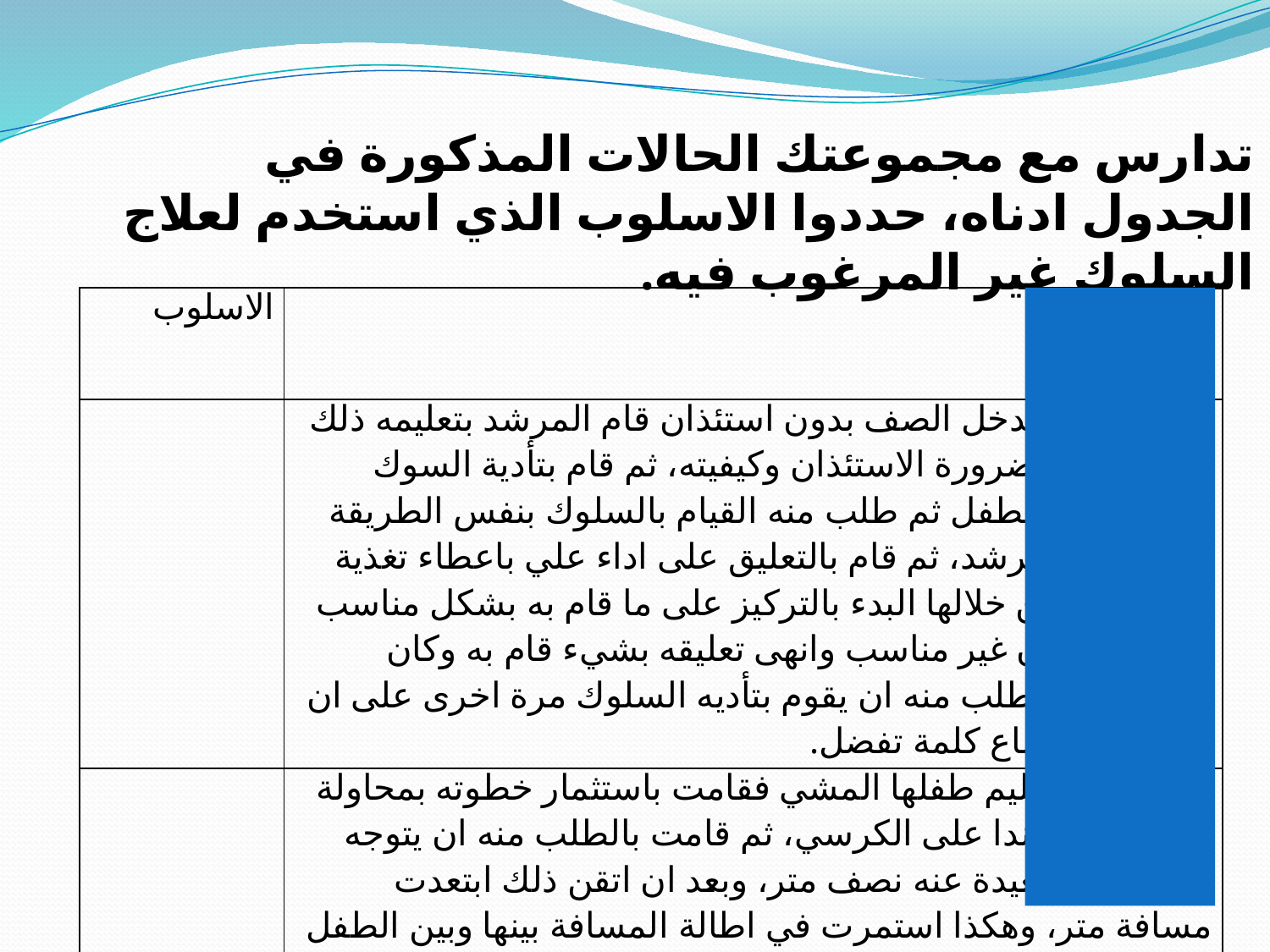

تدارس مع مجموعتك الحالات المذكورة في الجدول ادناه، حددوا الاسلوب الذي استخدم لعلاج السلوك غير المرغوب فيه.
| الاسلوب | الحالة |
| --- | --- |
|  | الطفل علي يدخل الصف بدون استئذان قام المرشد بتعليمه ذلك فبدأ بتوضيح ضرورة الاستئذان وكيفيته، ثم قام بتأدية السوك بنفسه امام الطفل ثم طلب منه القيام بالسلوك بنفس الطريقة التي اداها المرشد، ثم قام بالتعليق على اداء علي باعطاء تغذية راجعة راع من خلالها البدء بالتركيز على ما قام به بشكل مناسب ثم ذكر ما كان غير مناسب وانهى تعليقه بشيء قام به وكان مناسب، ثم تطلب منه ان يقوم بتأديه السلوك مرة اخرى على ان يدخل بعد سماع كلمة تفضل. |
|  | ارادت الام تعليم طفلها المشي فقامت باستثمار خطوته بمحاولة الوقوف مستندا على الكرسي، ثم قامت بالطلب منه ان يتوجه اليها وكانت بعيدة عنه نصف متر، وبعد ان اتقن ذلك ابتعدت مسافة متر، وهكذا استمرت في اطالة المسافة بينها وبين الطفل الى ان اتقن المشي |